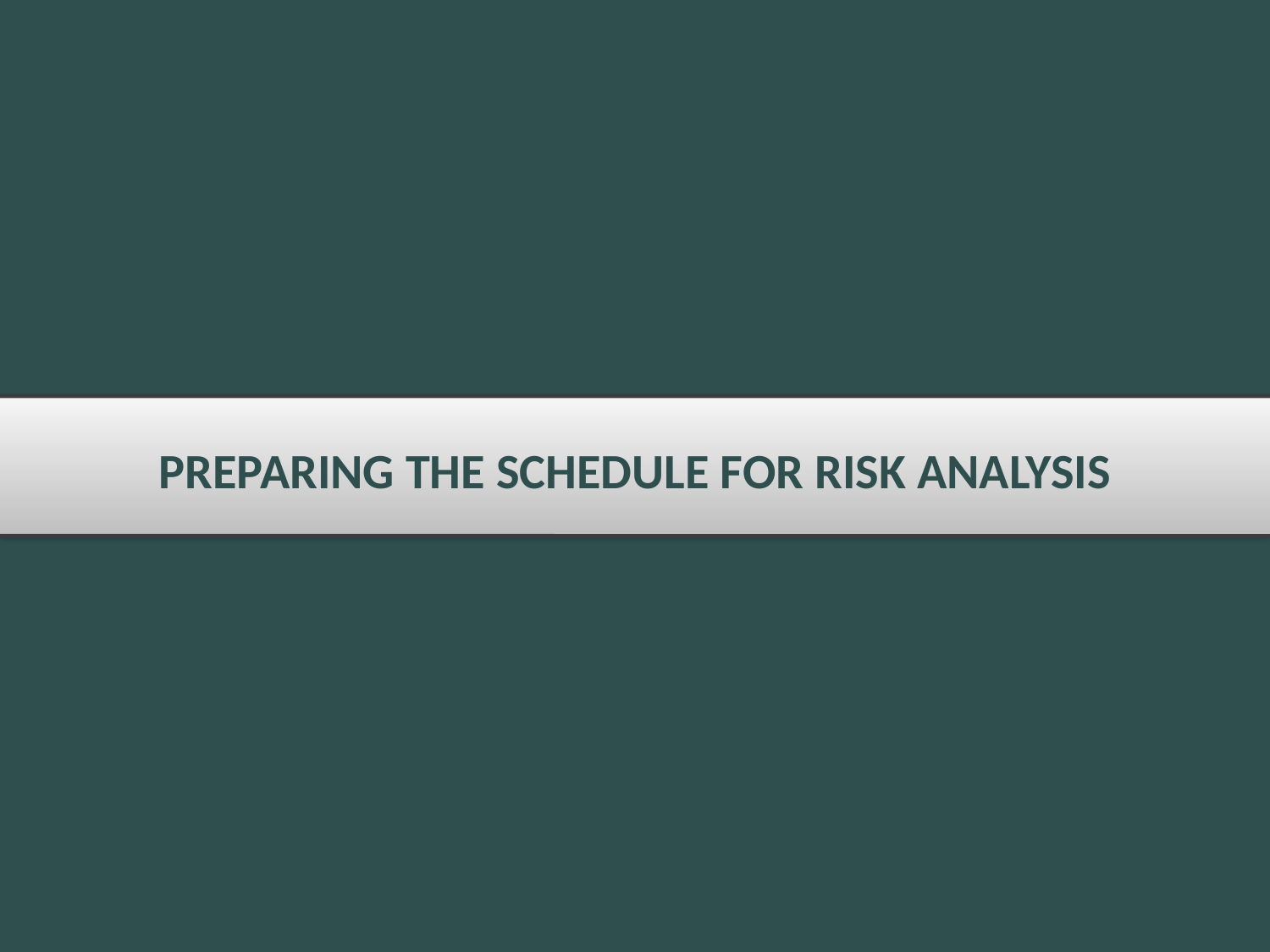

PREPARING THE SCHEDULE FOR RISK ANALYSIS
#